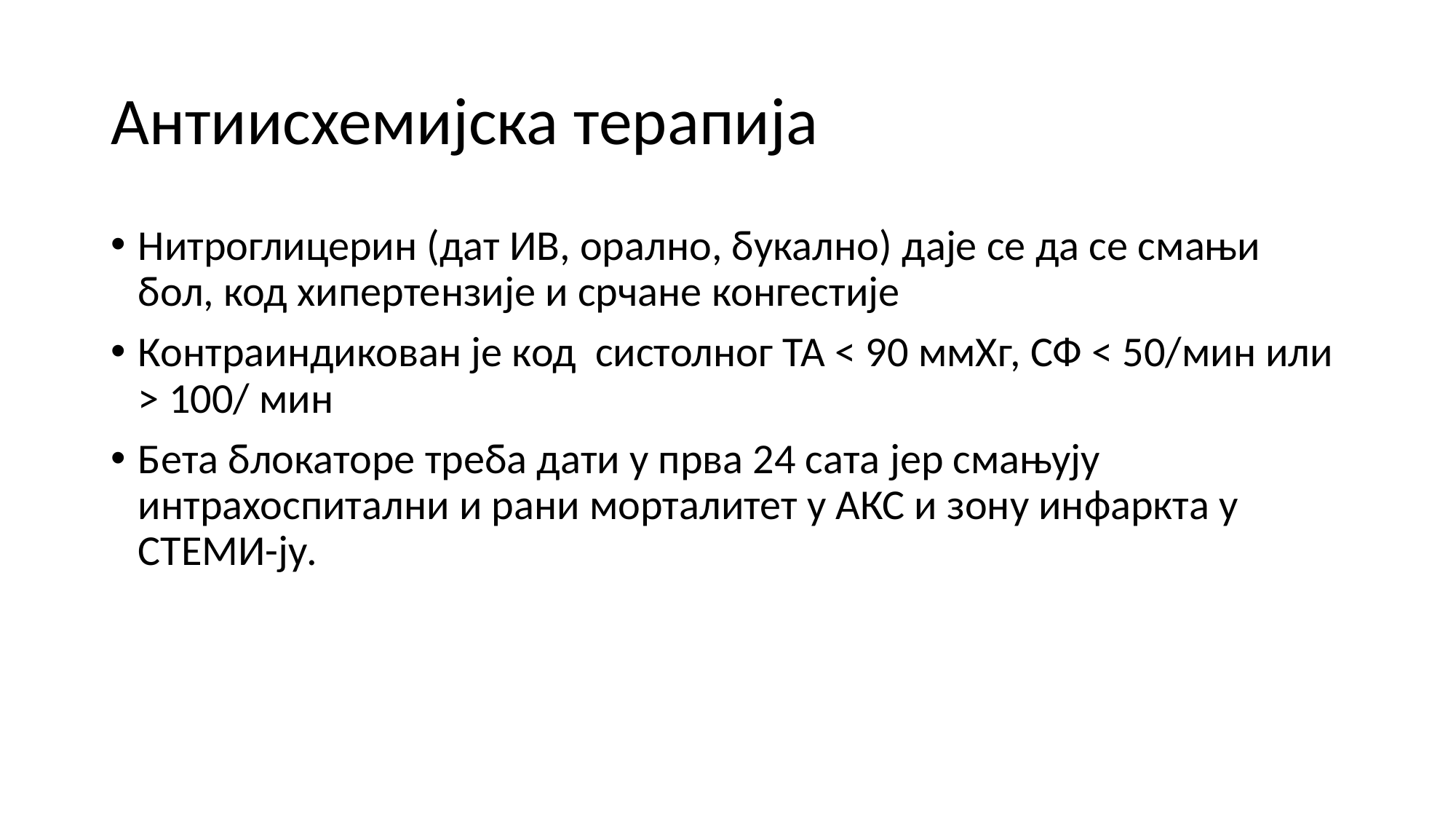

# Антиисхемијска терапија
Нитроглицерин (дат ИВ, орално, букално) даје се да се смањи бол, код хипертензије и срчане конгестије
Контраиндикован је код  систолног ТА < 90 ммХг, СФ < 50/мин или > 100/ мин
Бета блокаторе треба дати у прва 24 сата јер смањују интрахоспитални и рани морталитет у АКС и зону инфаркта у СТЕМИ-ју.